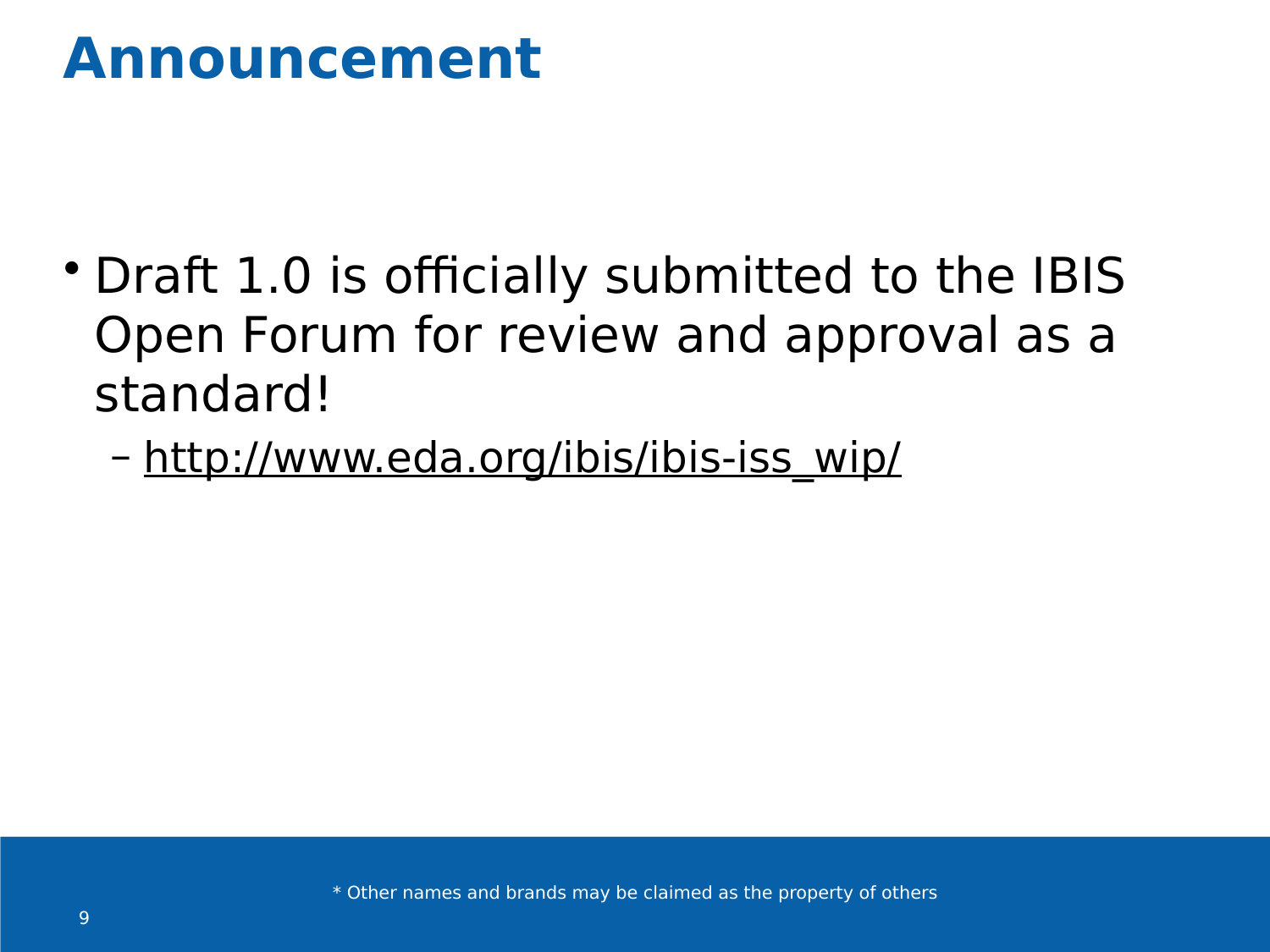

# Announcement

Draft 1.0 is officially submitted to the IBIS Open Forum for review and approval as a standard!
http://www.eda.org/ibis/ibis-iss_wip/